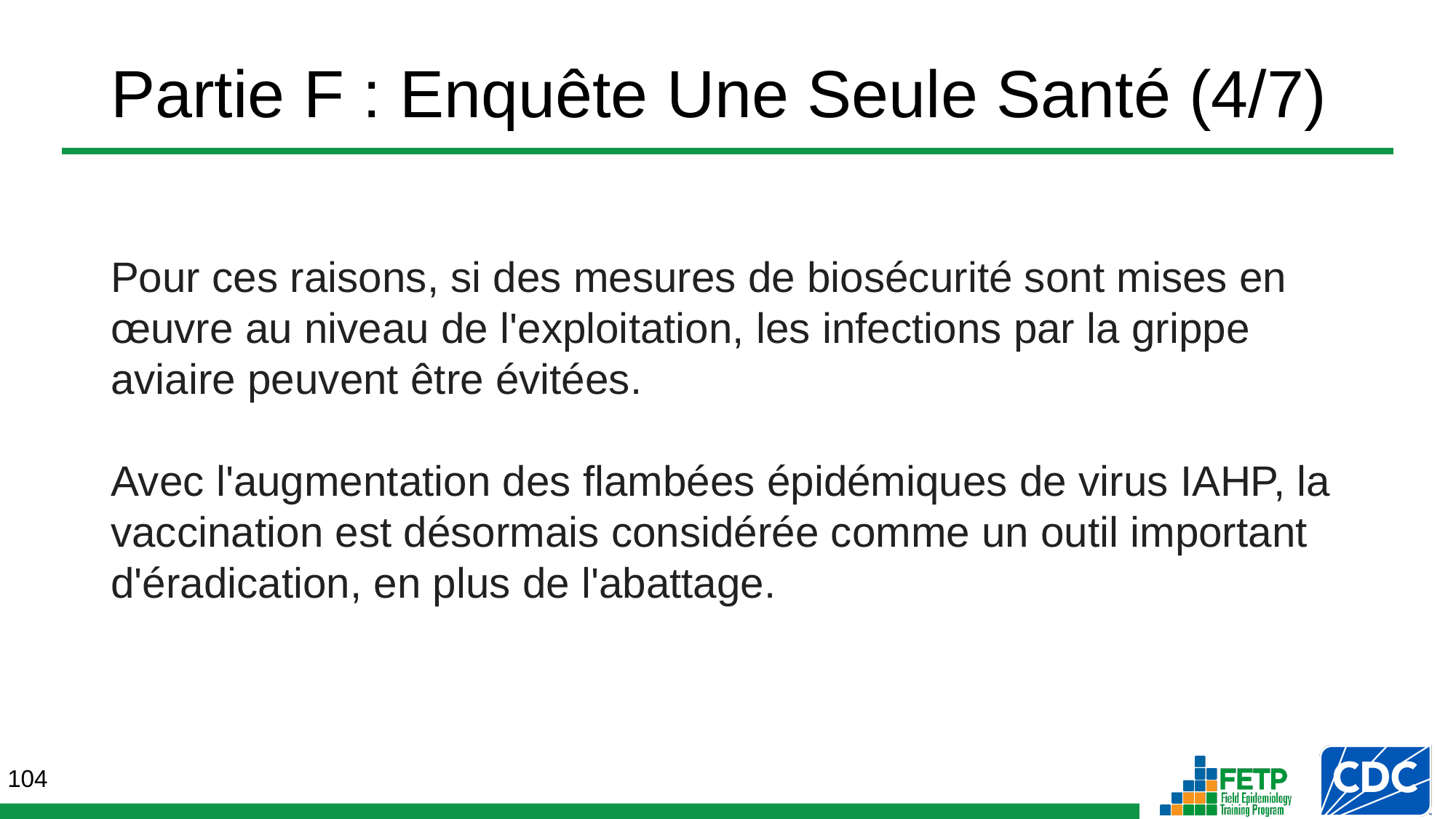

# Partie F : Enquête Une Seule Santé (4/7)
Pour ces raisons, si des mesures de biosécurité sont mises en œuvre au niveau de l'exploitation, les infections par la grippe aviaire peuvent être évitées.

Avec l'augmentation des flambées épidémiques de virus IAHP, la vaccination est désormais considérée comme un outil important d'éradication, en plus de l'abattage.